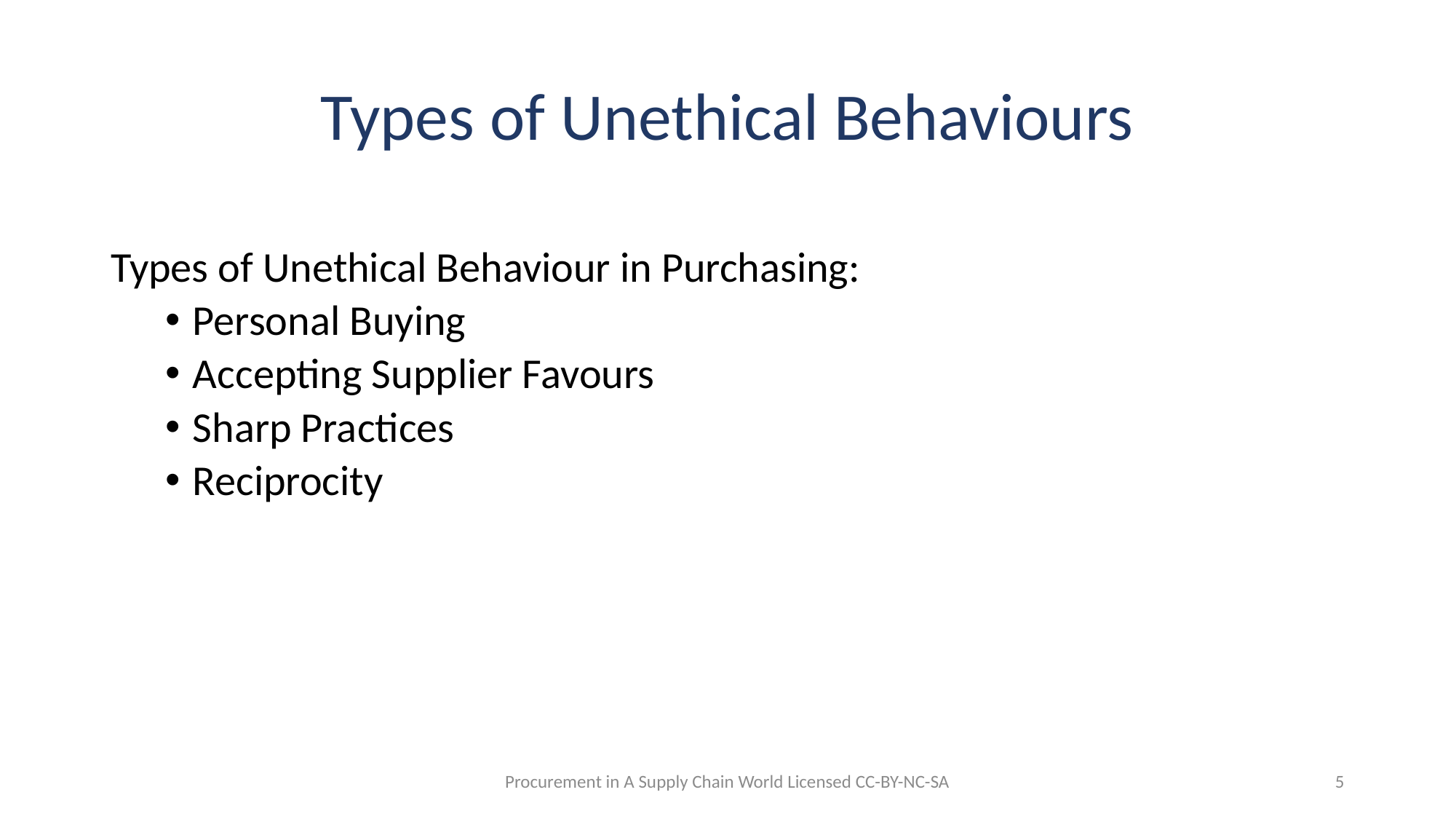

# Types of Unethical Behaviours

Types of Unethical Behaviour in Purchasing:
Personal Buying
Accepting Supplier Favours
Sharp Practices
Reciprocity

Procurement in A Supply Chain World Licensed CC-BY-NC-SA
5